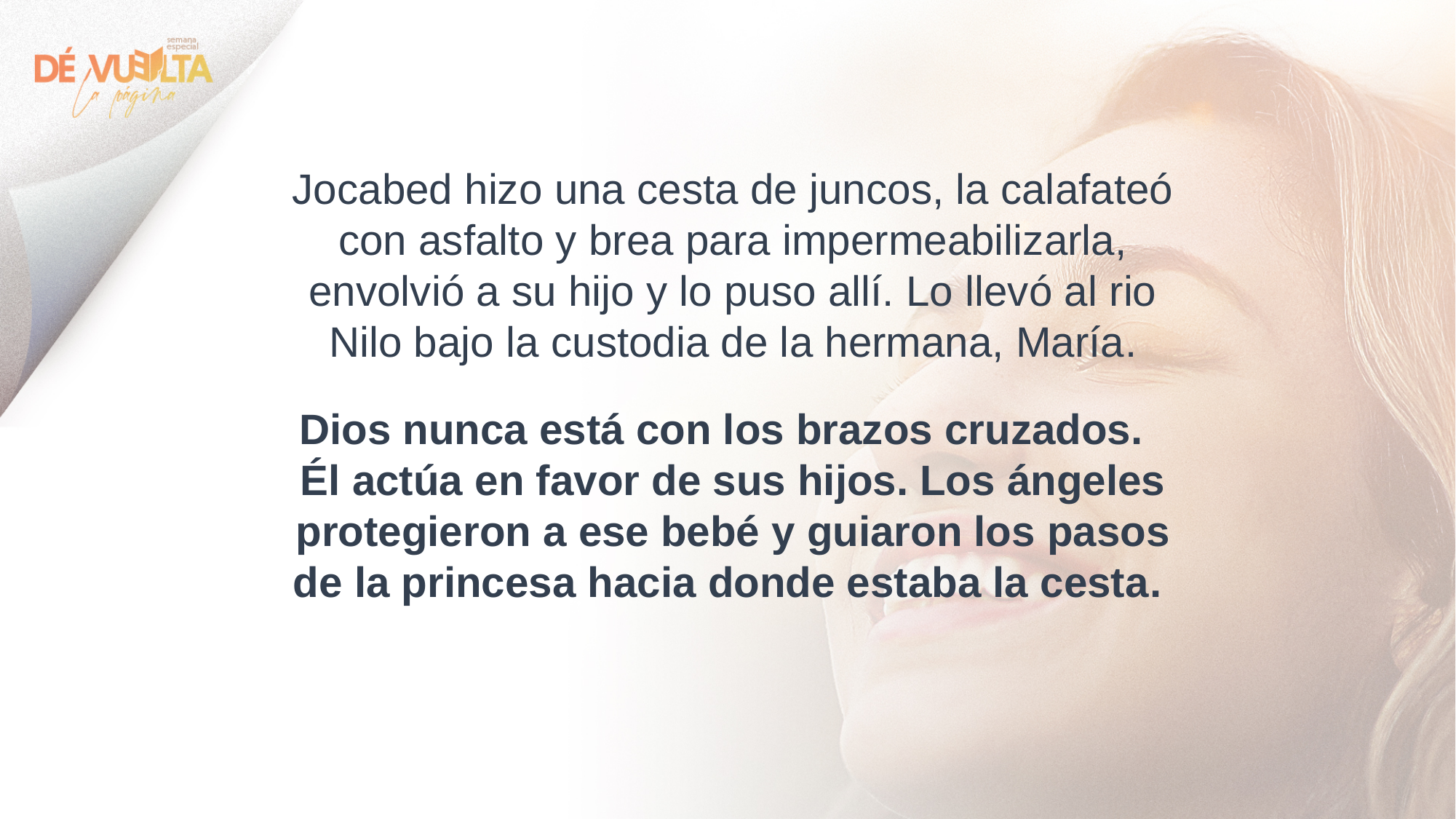

Jocabed hizo una cesta de juncos, la calafateó con asfalto y brea para impermeabilizarla, envolvió a su hijo y lo puso allí. Lo llevó al rio Nilo bajo la custodia de la hermana, María.
Dios nunca está con los brazos cruzados.   Él actúa en favor de sus hijos. Los ángeles protegieron a ese bebé y guiaron los pasos de la princesa hacia donde estaba la cesta.